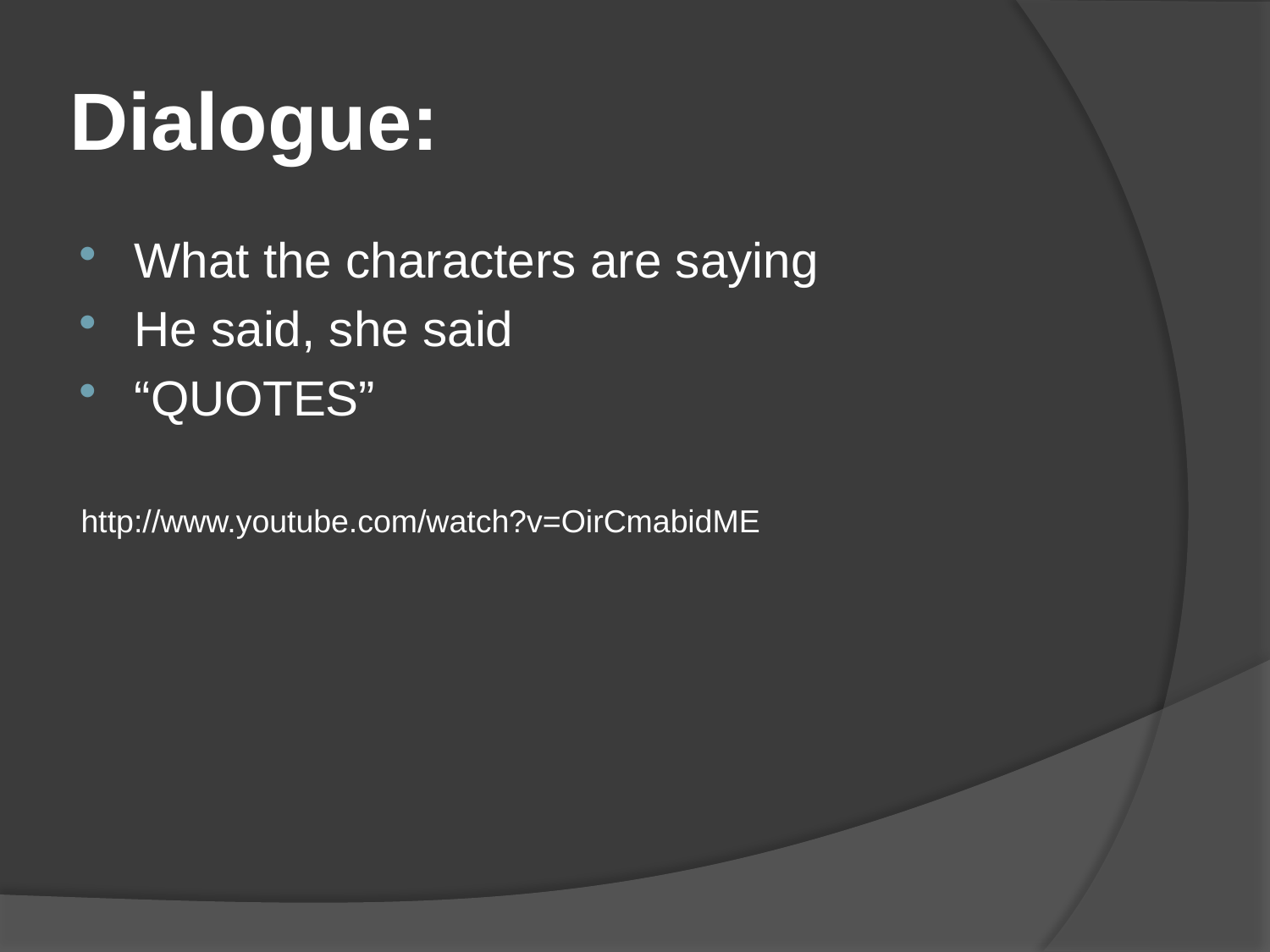

# Dialogue:
What the characters are saying
He said, she said
“QUOTES”

http://www.youtube.com/watch?v=OirCmabidME